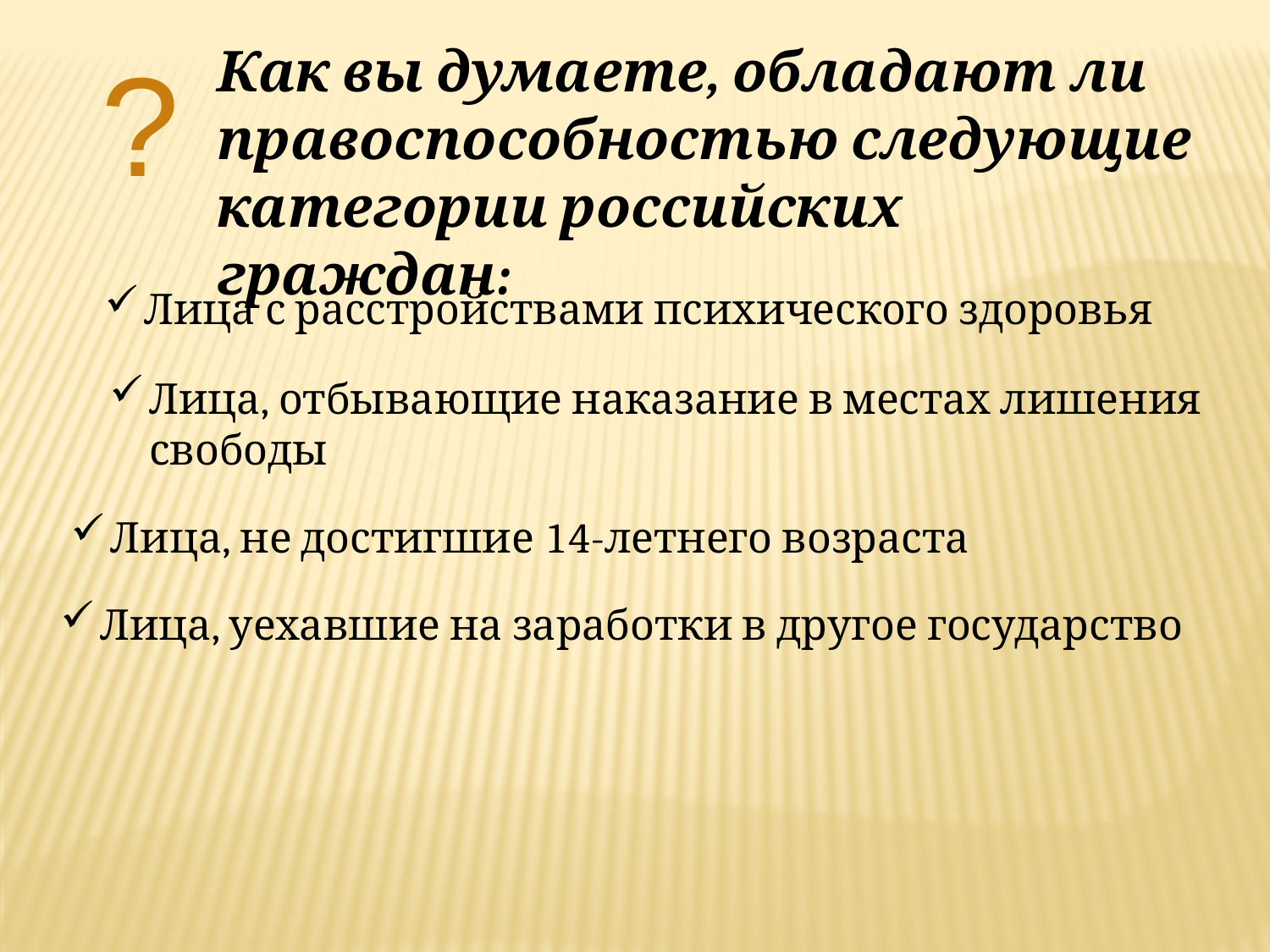

?
Как вы думаете, обладают ли правоспособностью следующие категории российских граждан:
Лица с расстройствами психического здоровья
Лица, отбывающие наказание в местах лишения свободы
Лица, не достигшие 14-летнего возраста
Лица, уехавшие на заработки в другое государство